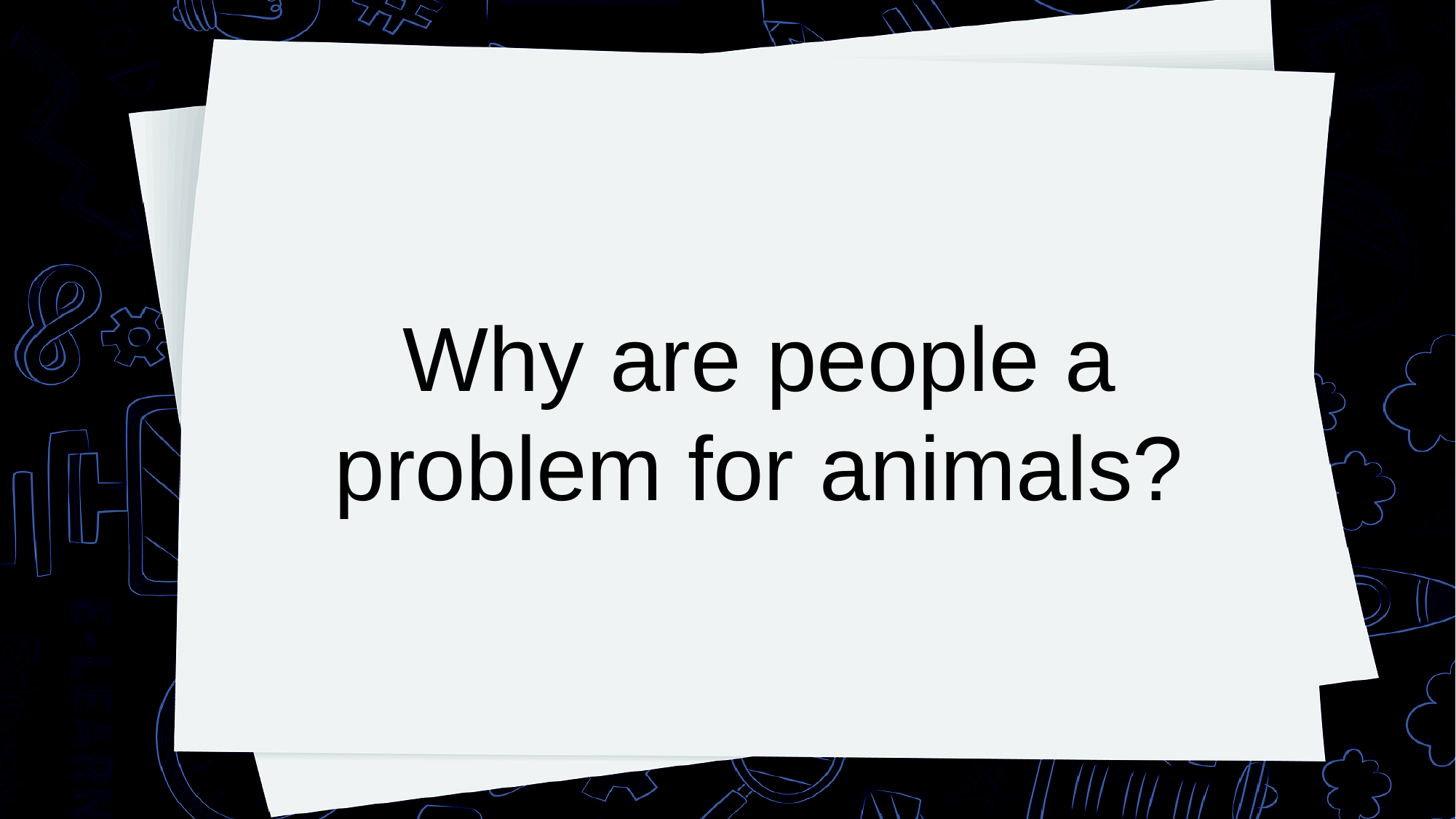

Why are people a problem for animals?